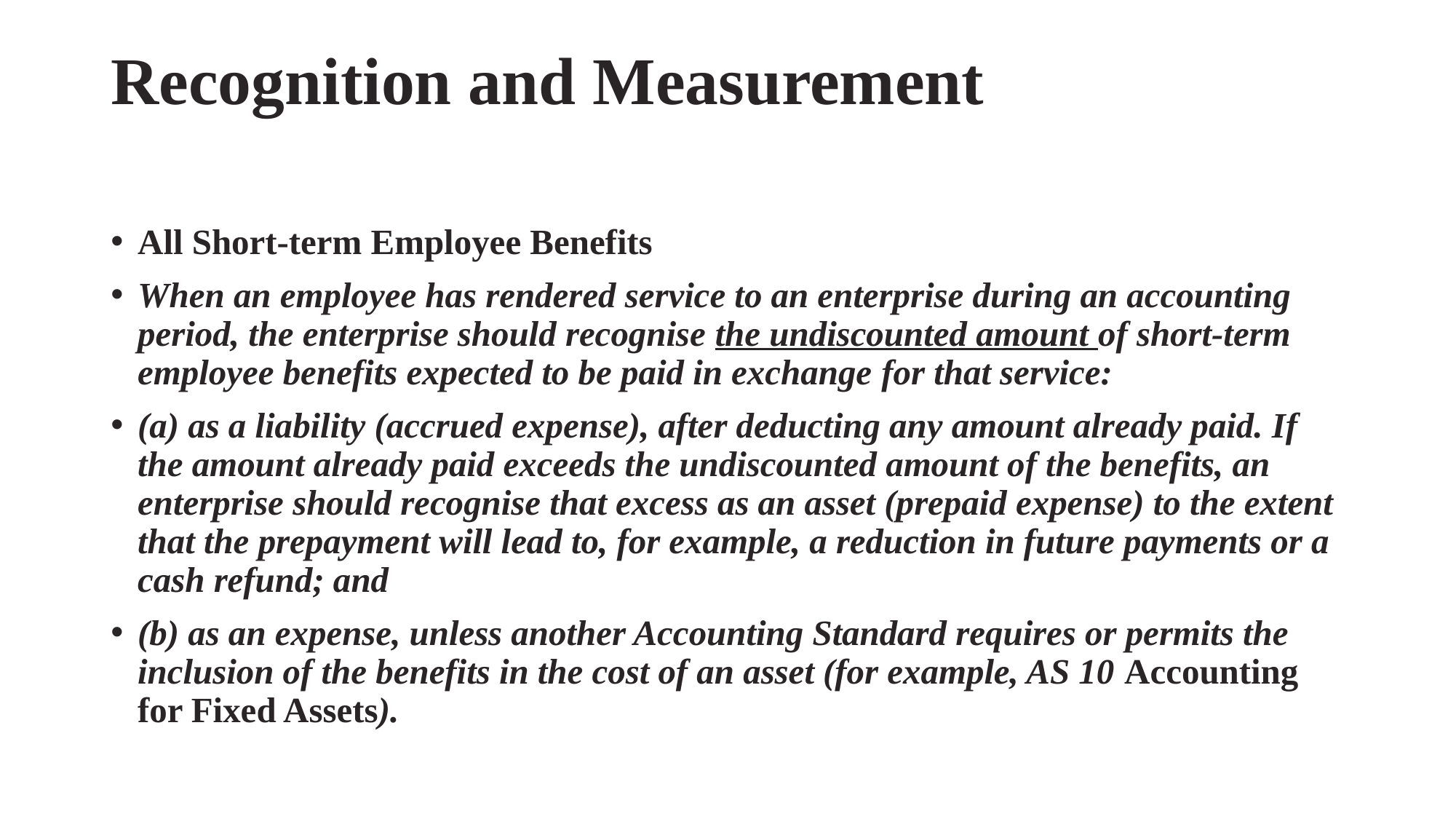

# Recognition and Measurement
All Short-term Employee Benefits
When an employee has rendered service to an enterprise during an accounting period, the enterprise should recognise the undiscounted amount of short-term employee benefits expected to be paid in exchange for that service:
(a) as a liability (accrued expense), after deducting any amount already paid. If the amount already paid exceeds the undiscounted amount of the benefits, an enterprise should recognise that excess as an asset (prepaid expense) to the extent that the prepayment will lead to, for example, a reduction in future payments or a cash refund; and
(b) as an expense, unless another Accounting Standard requires or permits the inclusion of the benefits in the cost of an asset (for example, AS 10 Accounting for Fixed Assets).